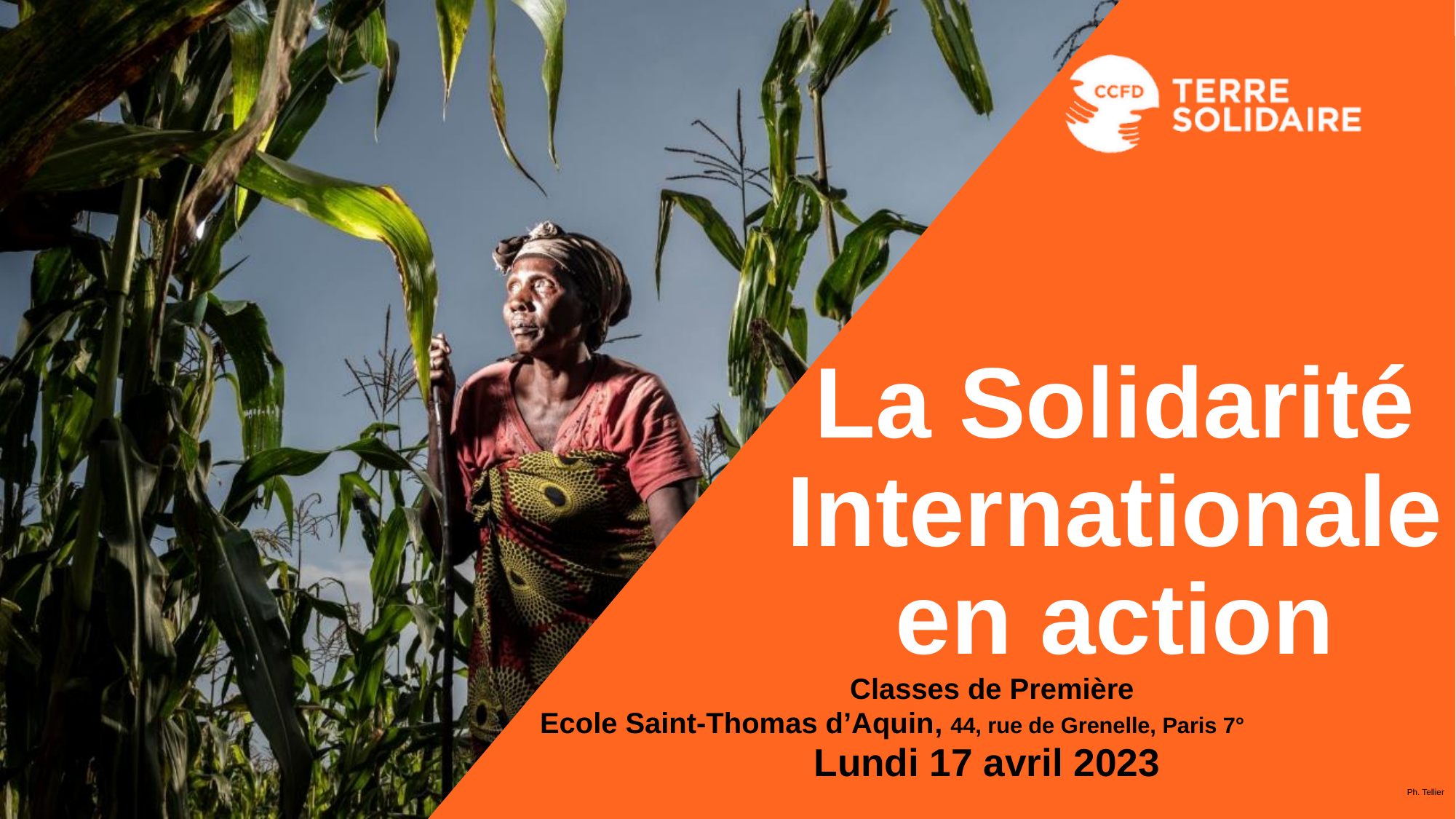

La Solidarité Internationale en action
Classes de Première
Ecole Saint-Thomas d’Aquin, 44, rue de Grenelle, Paris 7°
Lundi 17 avril 2023
Ph. Tellier